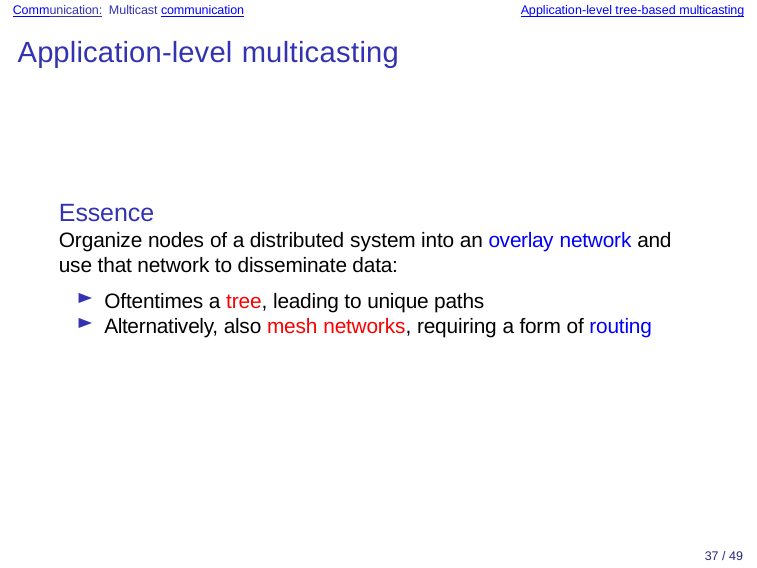

Communication: Multicast communication
Application-level tree-based multicasting
Application-level multicasting
Essence
Organize nodes of a distributed system into an overlay network and  use that network to disseminate data:
Oftentimes a tree, leading to unique paths
Alternatively, also mesh networks, requiring a form of routing
37 / 49